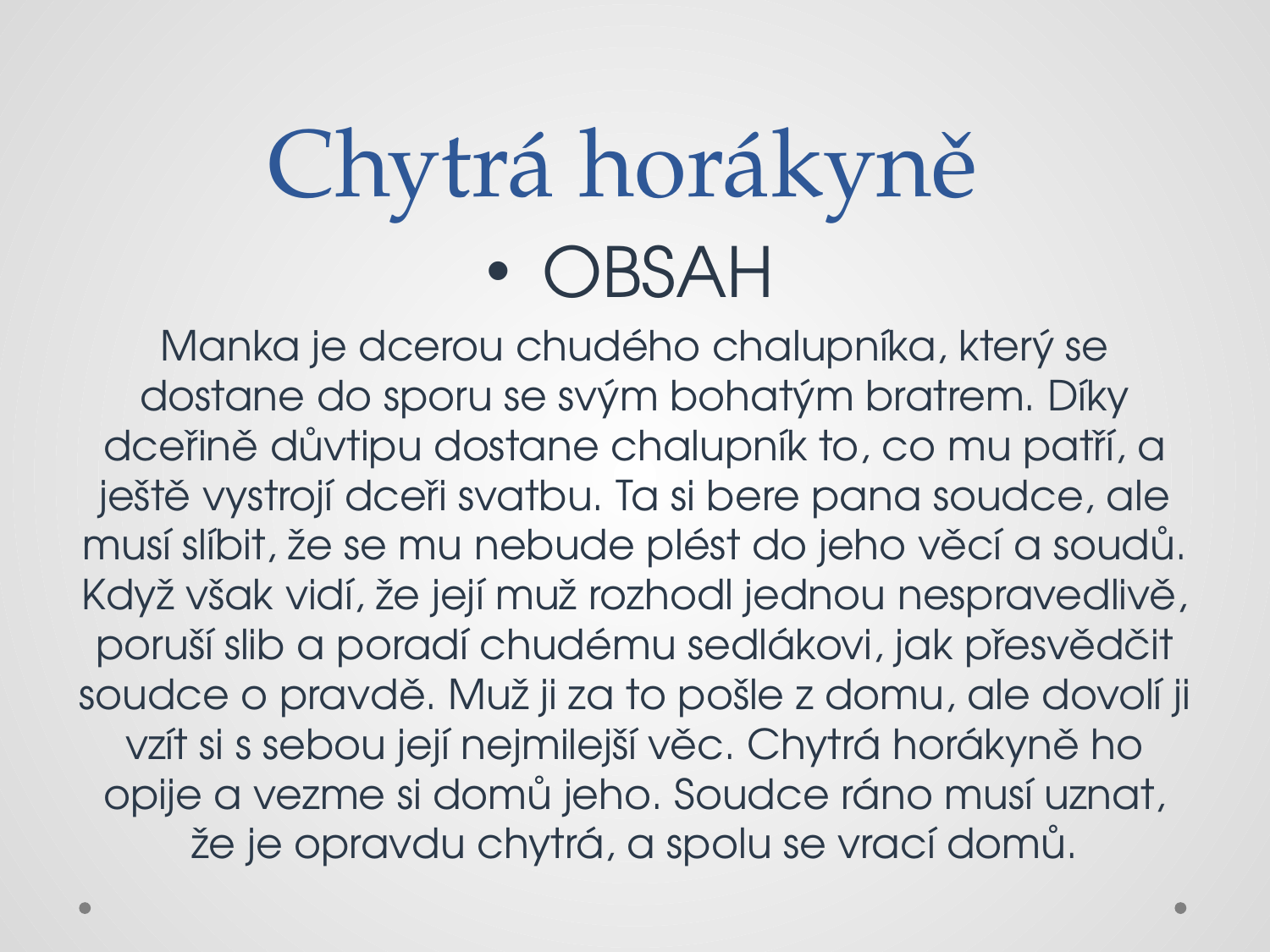

# Chytrá horákyně
OBSAH
Manka je dcerou chudého chalupníka, který se dostane do sporu se svým bohatým bratrem. Díky dceřině důvtipu dostane chalupník to, co mu patří, a ještě vystrojí dceři svatbu. Ta si bere pana soudce, ale musí slíbit, že se mu nebude plést do jeho věcí a soudů. Když však vidí, že její muž rozhodl jednou nespravedlivě, poruší slib a poradí chudému sedlákovi, jak přesvědčit soudce o pravdě. Muž ji za to pošle z domu, ale dovolí ji vzít si s sebou její nejmilejší věc. Chytrá horákyně ho opije a vezme si domů jeho. Soudce ráno musí uznat, že je opravdu chytrá, a spolu se vrací domů.